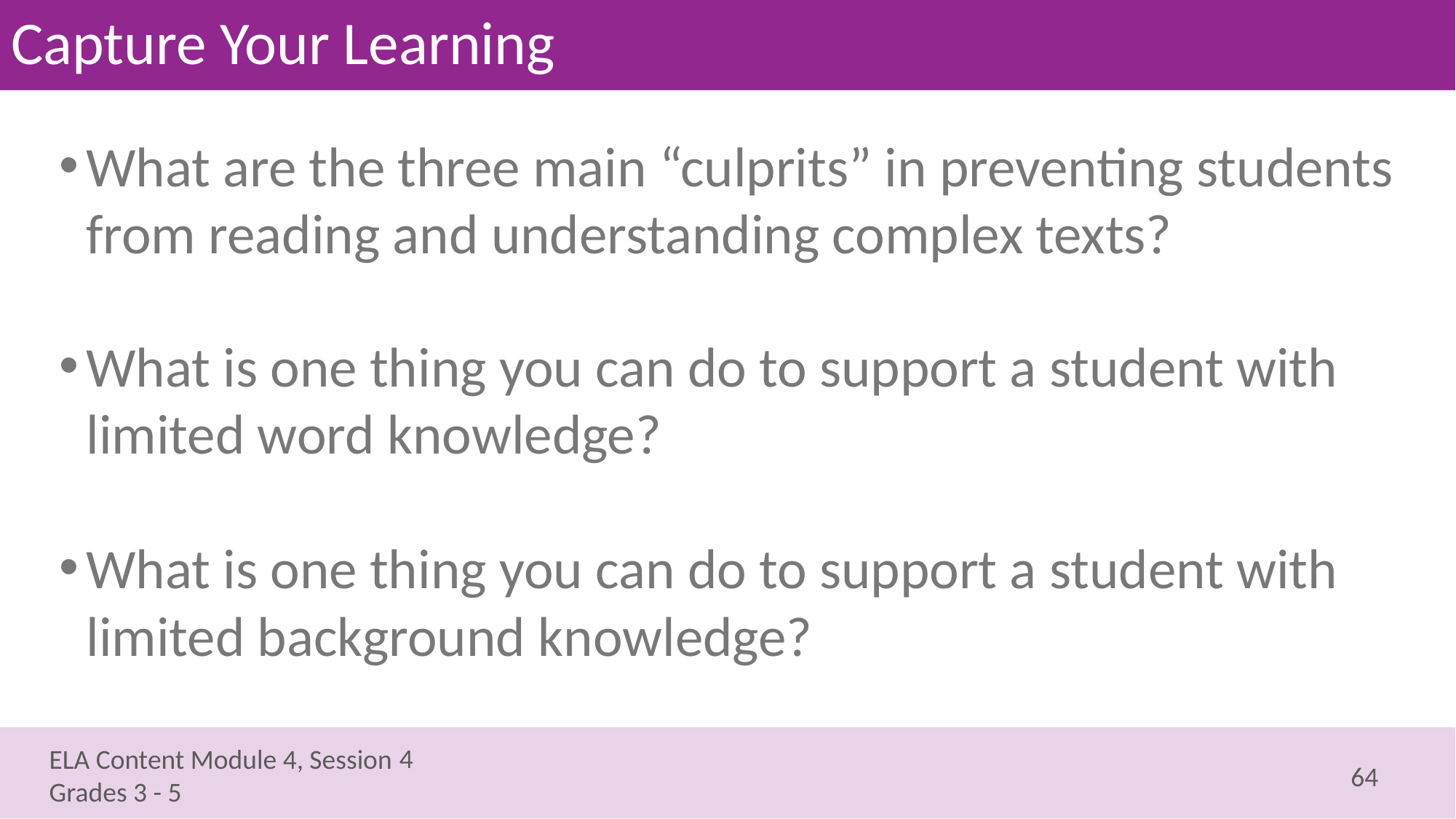

# Capture Your Learning
What are the three main “culprits” in preventing students from reading and understanding complex texts?

What is one thing you can do to support a student with limited word knowledge?

What is one thing you can do to support a student with limited background knowledge?

4
64